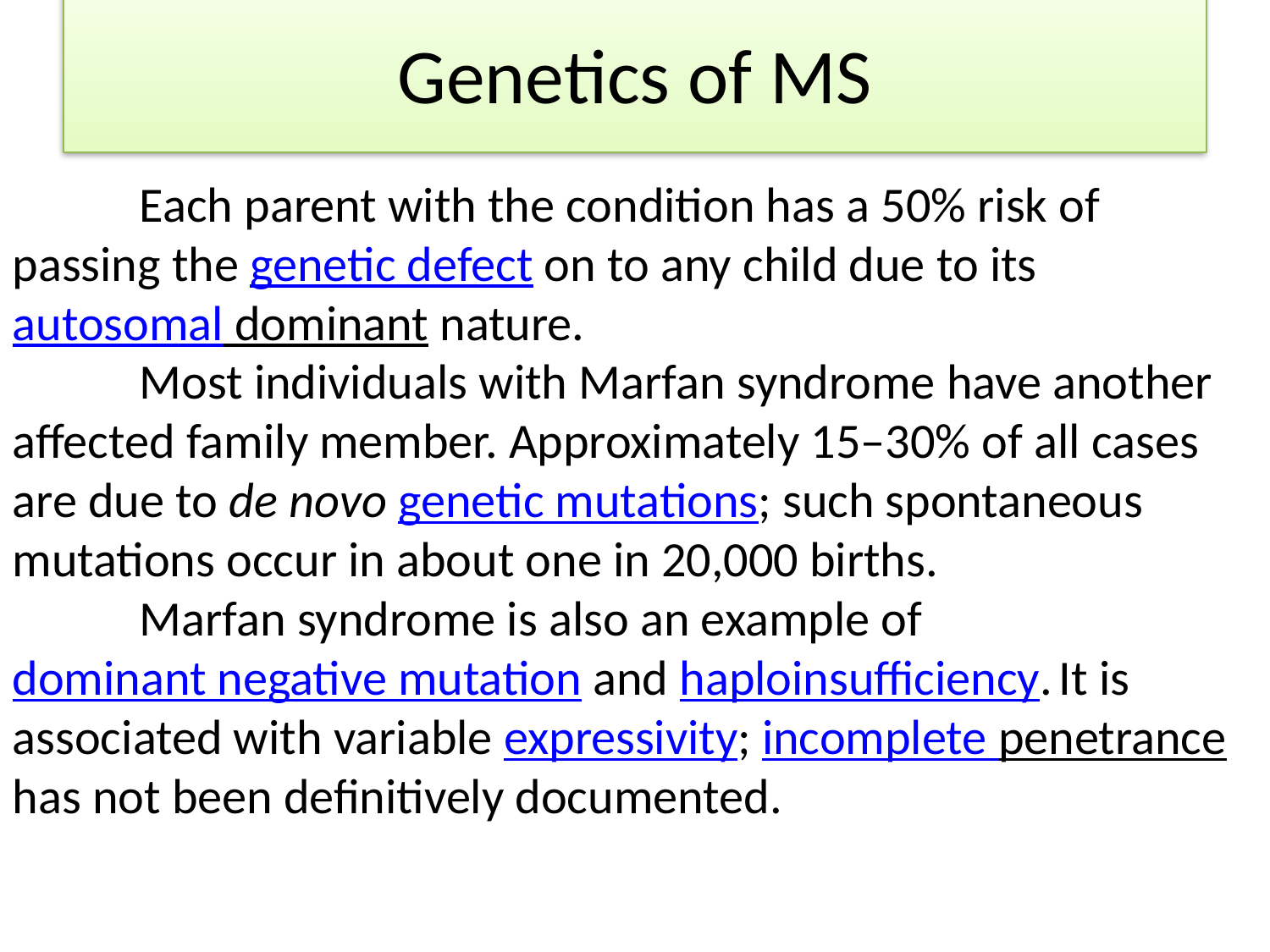

# Genetics of MS
	Each parent with the condition has a 50% risk of passing the genetic defect on to any child due to its autosomal dominant nature.
	Most individuals with Marfan syndrome have another affected family member. Approximately 15–30% of all cases are due to de novo genetic mutations; such spontaneous mutations occur in about one in 20,000 births.
	Marfan syndrome is also an example of dominant negative mutation and haploinsufficiency. It is associated with variable expressivity; incomplete penetrance has not been definitively documented.